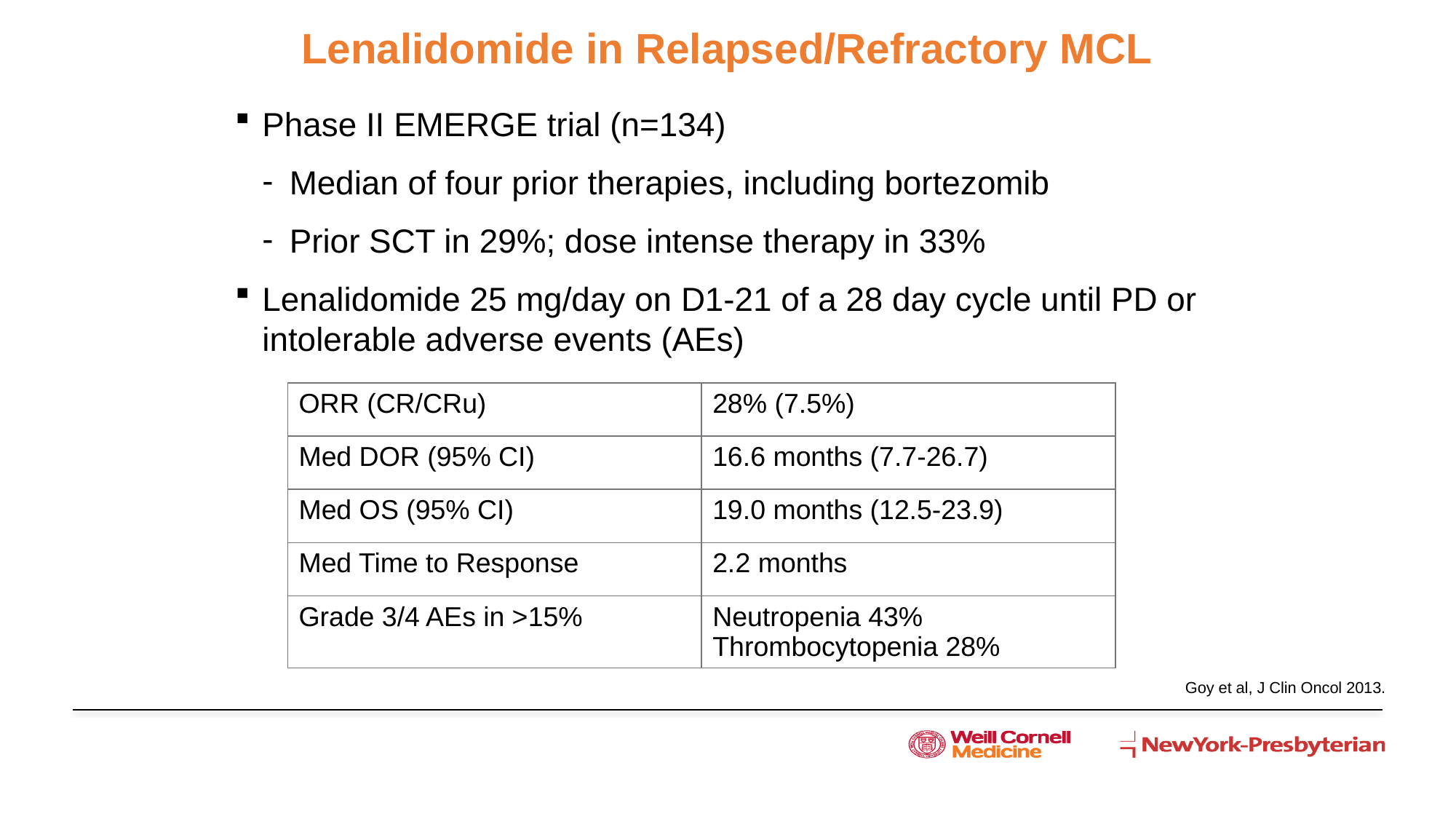

# Lenalidomide in Relapsed/Refractory MCL
Phase II EMERGE trial (n=134)
Median of four prior therapies, including bortezomib
Prior SCT in 29%; dose intense therapy in 33%
Lenalidomide 25 mg/day on D1-21 of a 28 day cycle until PD or intolerable adverse events (AEs)
| ORR (CR/CRu) | 28% (7.5%) |
| --- | --- |
| Med DOR (95% CI) | 16.6 months (7.7-26.7) |
| Med OS (95% CI) | 19.0 months (12.5-23.9) |
| Med Time to Response | 2.2 months |
| Grade 3/4 AEs in >15% | Neutropenia 43% Thrombocytopenia 28% |
Goy et al, J Clin Oncol 2013.